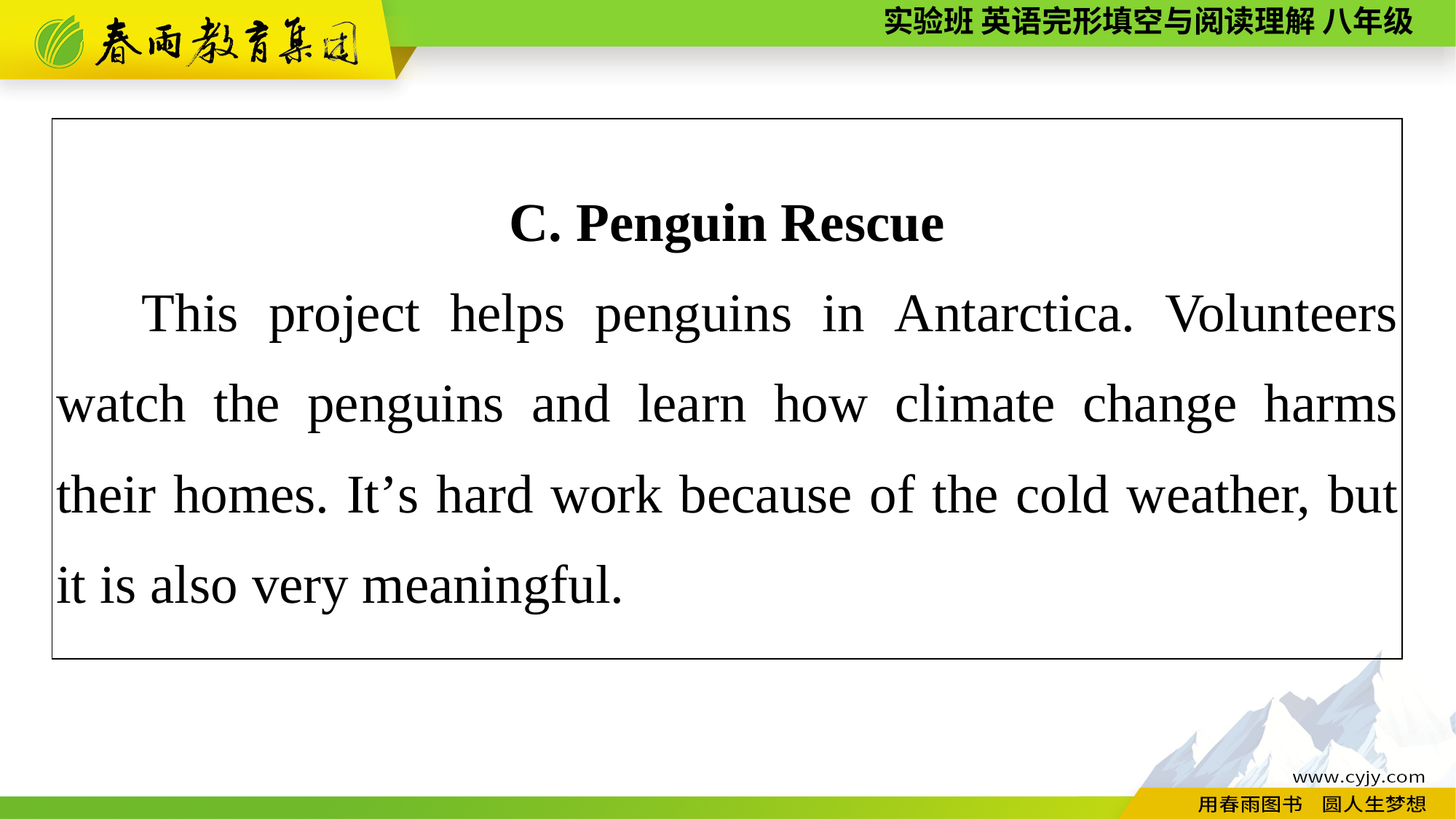

| C. Penguin Rescue This project helps penguins in Antarctica. Volunteers watch the penguins and learn how climate change harms their homes. It’s hard work because of the cold weather, but it is also very meaningful. |
| --- |